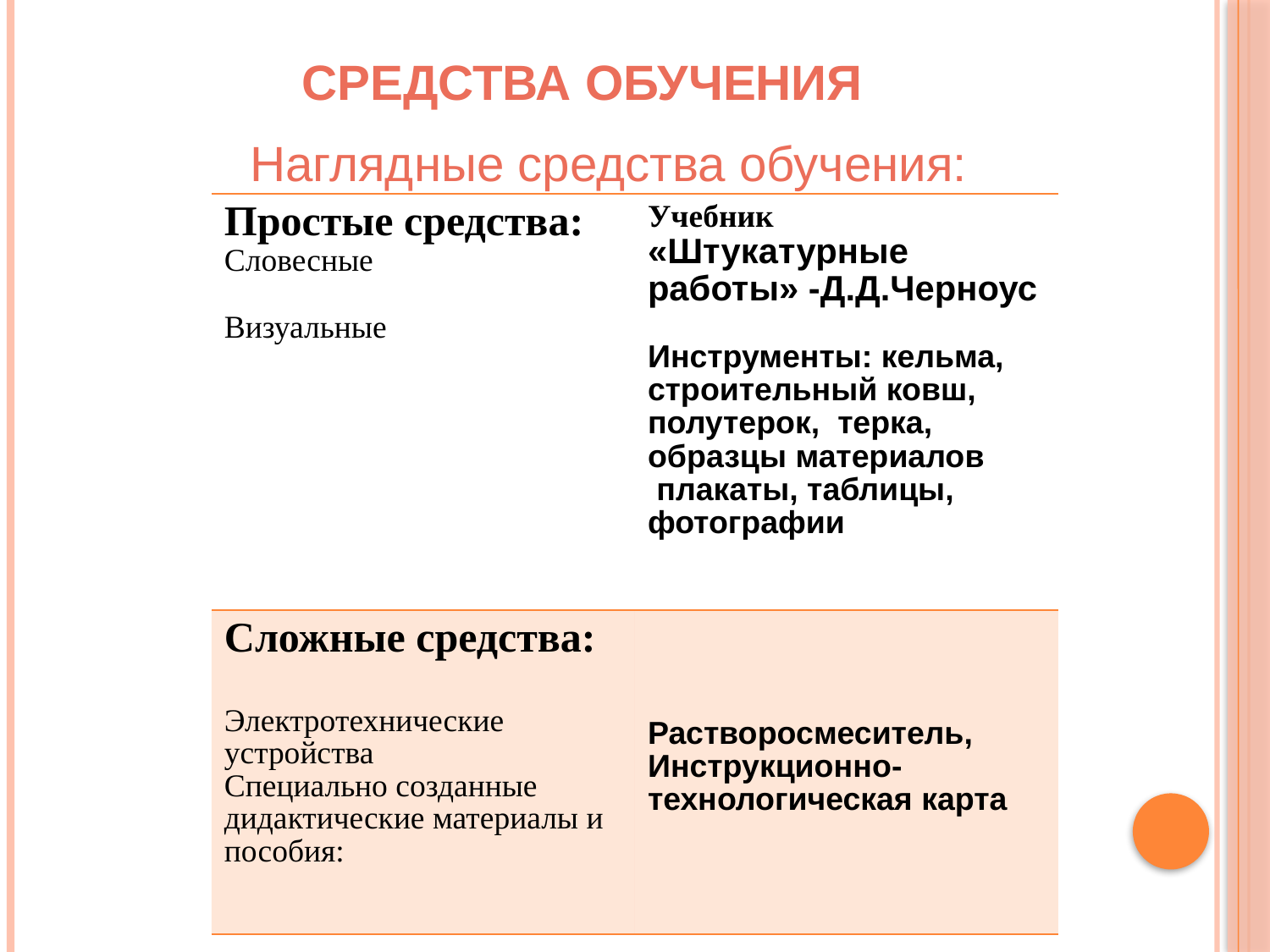

# Средства обучения
Наглядные средства обучения:
| Простые средства: Словесные Визуальные | Учебник  «Штукатурные работы» -Д.Д.Черноус Инструменты: кельма, строительный ковш, полутерок, терка, образцы материалов  плакаты, таблицы, фотографии |
| --- | --- |
| Сложные средства: Электротехнические устройства Специально созданные дидактические материалы и пособия: | Растворосмеситель, Инструкционно- технологическая карта |